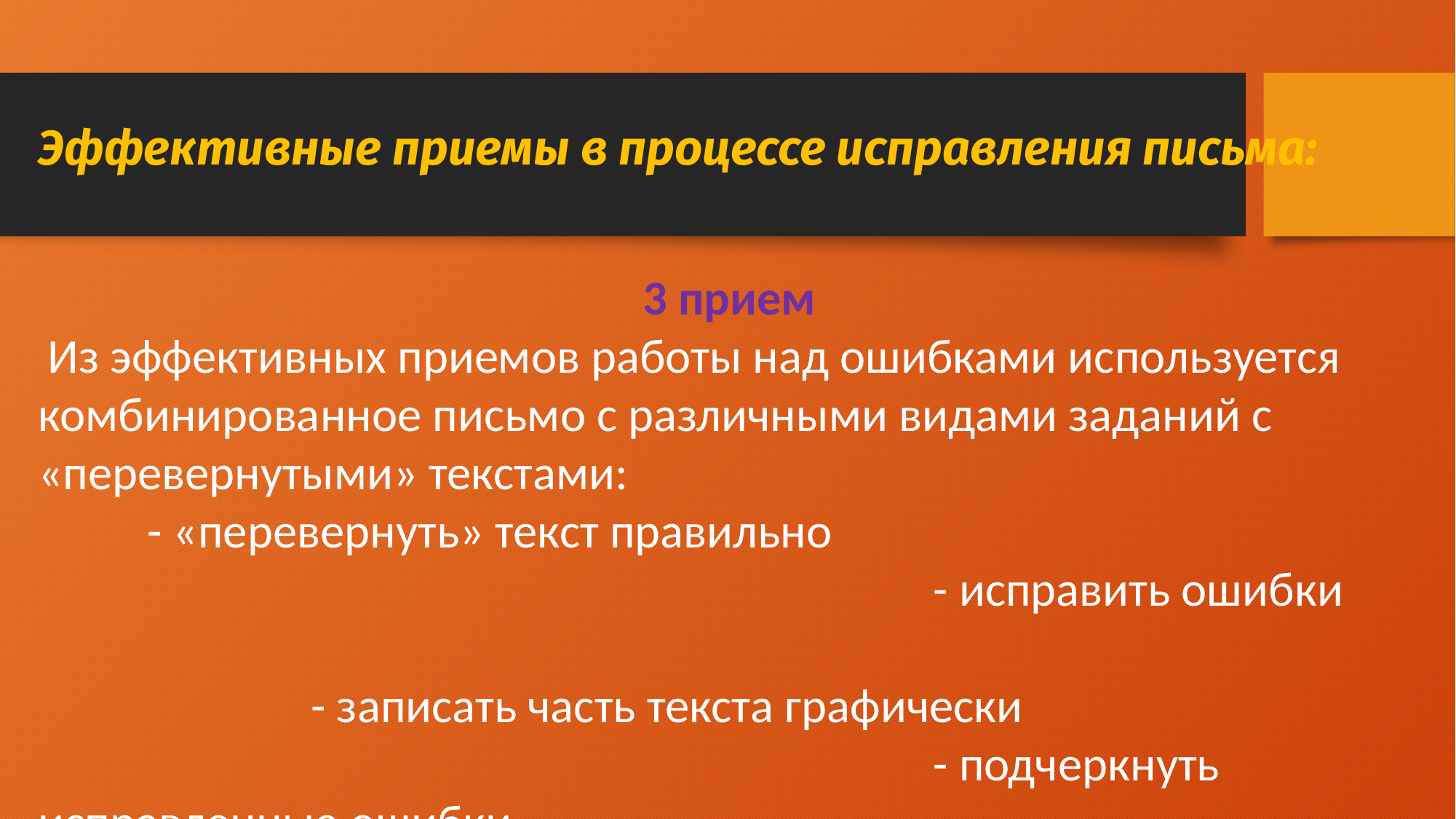

# Эффективные приемы в процессе исправления письма:
3 прием
 Из эффективных приемов работы над ошибками используется комбинированное письмо с различными видами заданий с «перевернутыми» текстами:                                                                                   - «перевернуть» текст правильно                                                                                                                                        - исправить ошибки                                                                                                                                                                - записать часть текста графически                                                                                                                       - подчеркнуть исправленные ошибки.